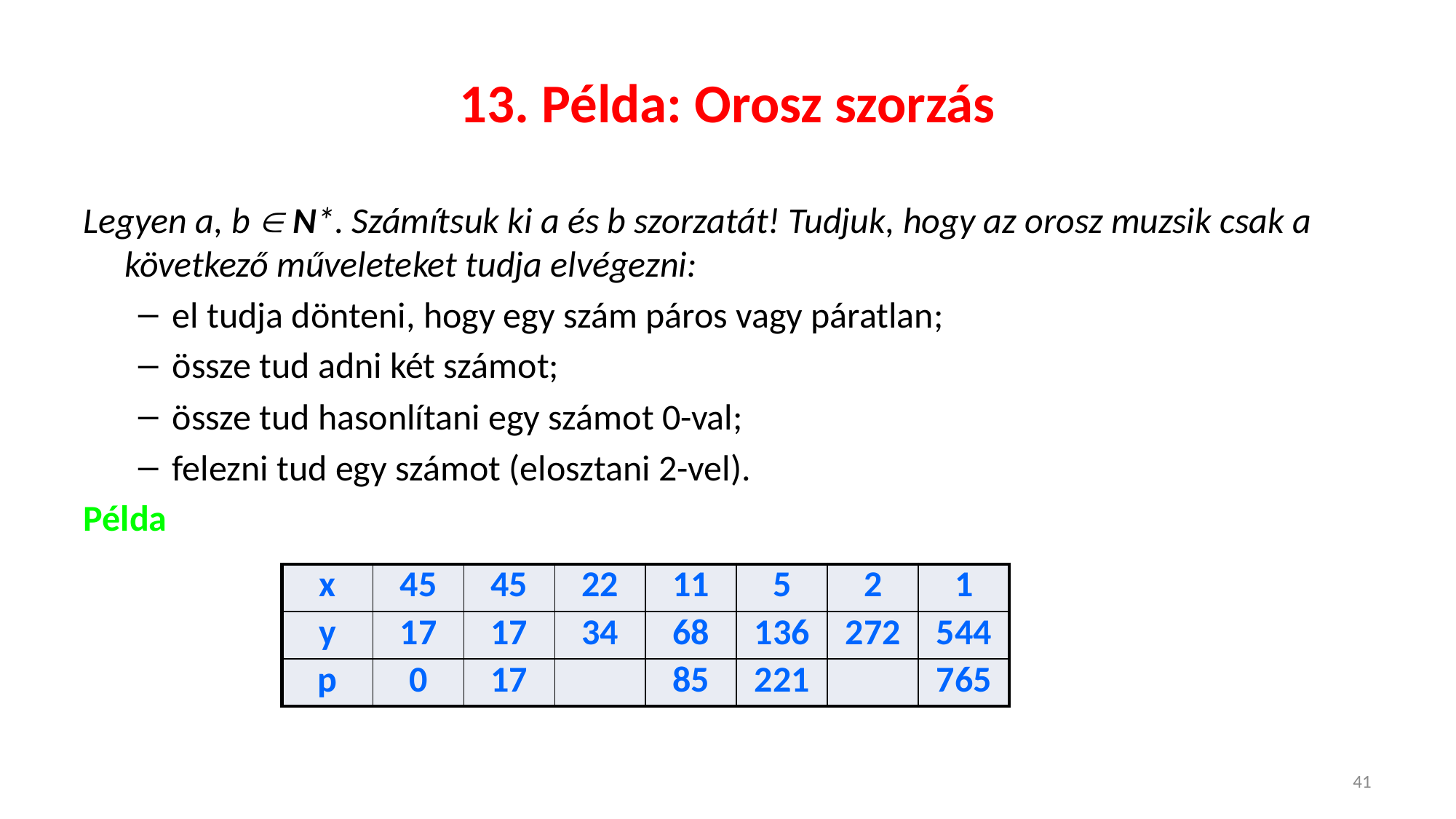

# 13. Példa: Orosz szorzás
Legyen a, b ∈ N*. Számítsuk ki a és b szorzatát! Tudjuk, hogy az orosz muzsik csak a következő műveleteket tudja elvégezni:
el tudja dönteni, hogy egy szám páros vagy páratlan;
össze tud adni két számot;
össze tud hasonlítani egy számot 0-val;
felezni tud egy számot (elosztani 2-vel).
Példa

| x | 45 | 45 | 22 | 11 | 5 | 2 | 1 |
| --- | --- | --- | --- | --- | --- | --- | --- |
| y | 17 | 17 | 34 | 68 | 136 | 272 | 544 |
| p | 0 | 17 |  | 85 | 221 |  | 765 |
41